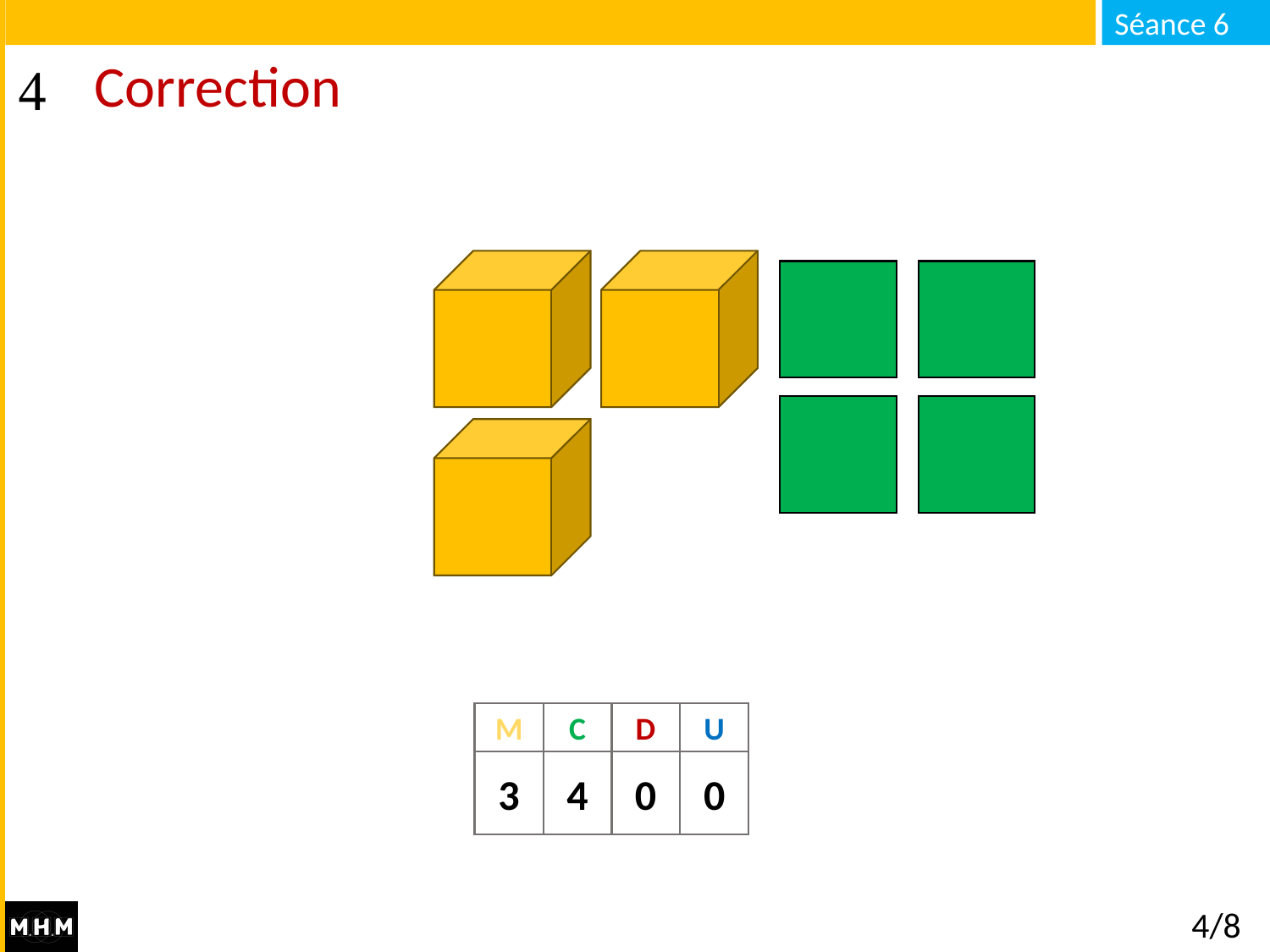

# Correction

M
C
D
U
3
4
0
0
4/8